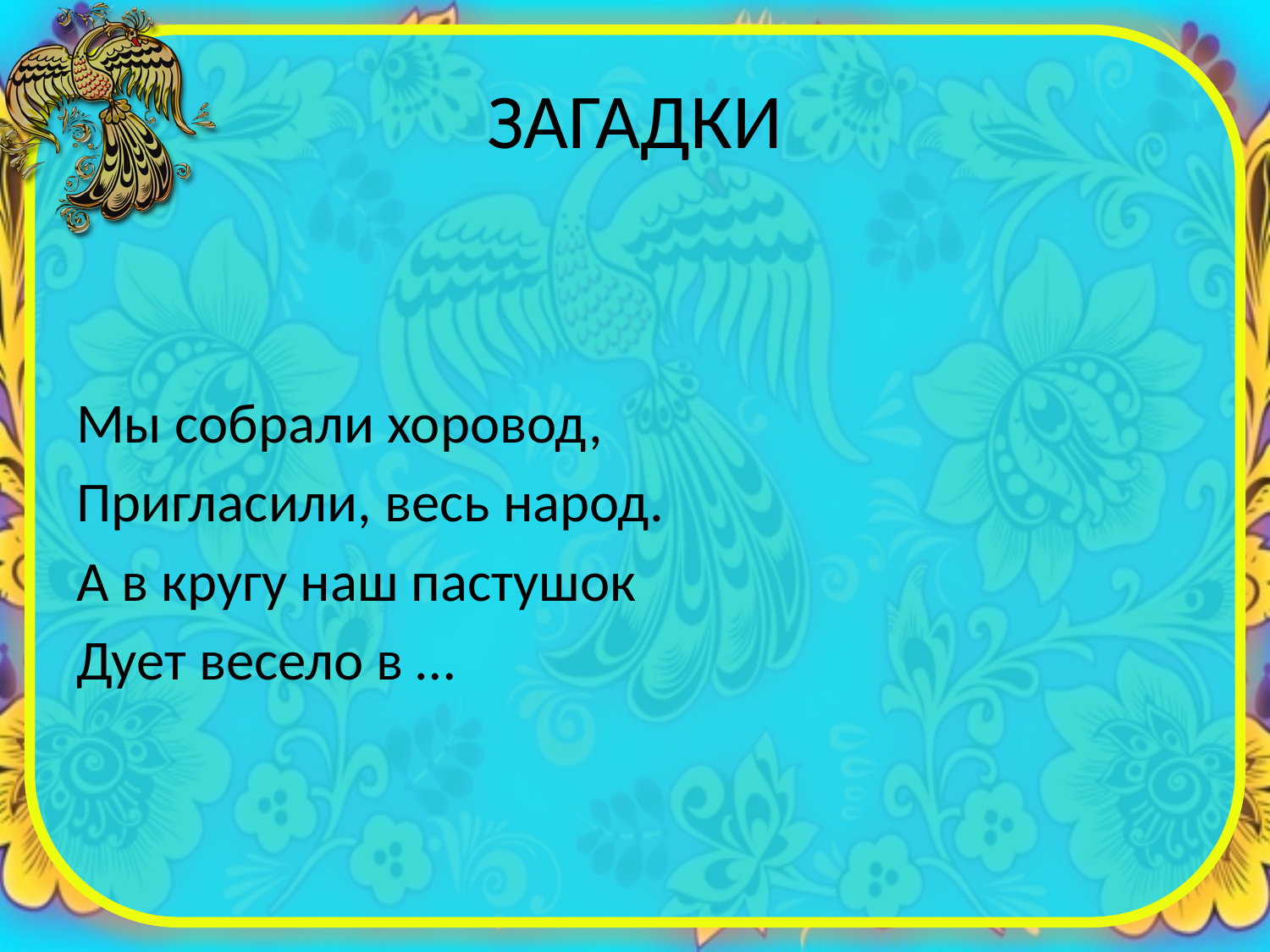

# ЗАГАДКИ

Мы собрали хоровод,
Пригласили, весь народ.
А в кругу наш пастушок
Дует весело в …